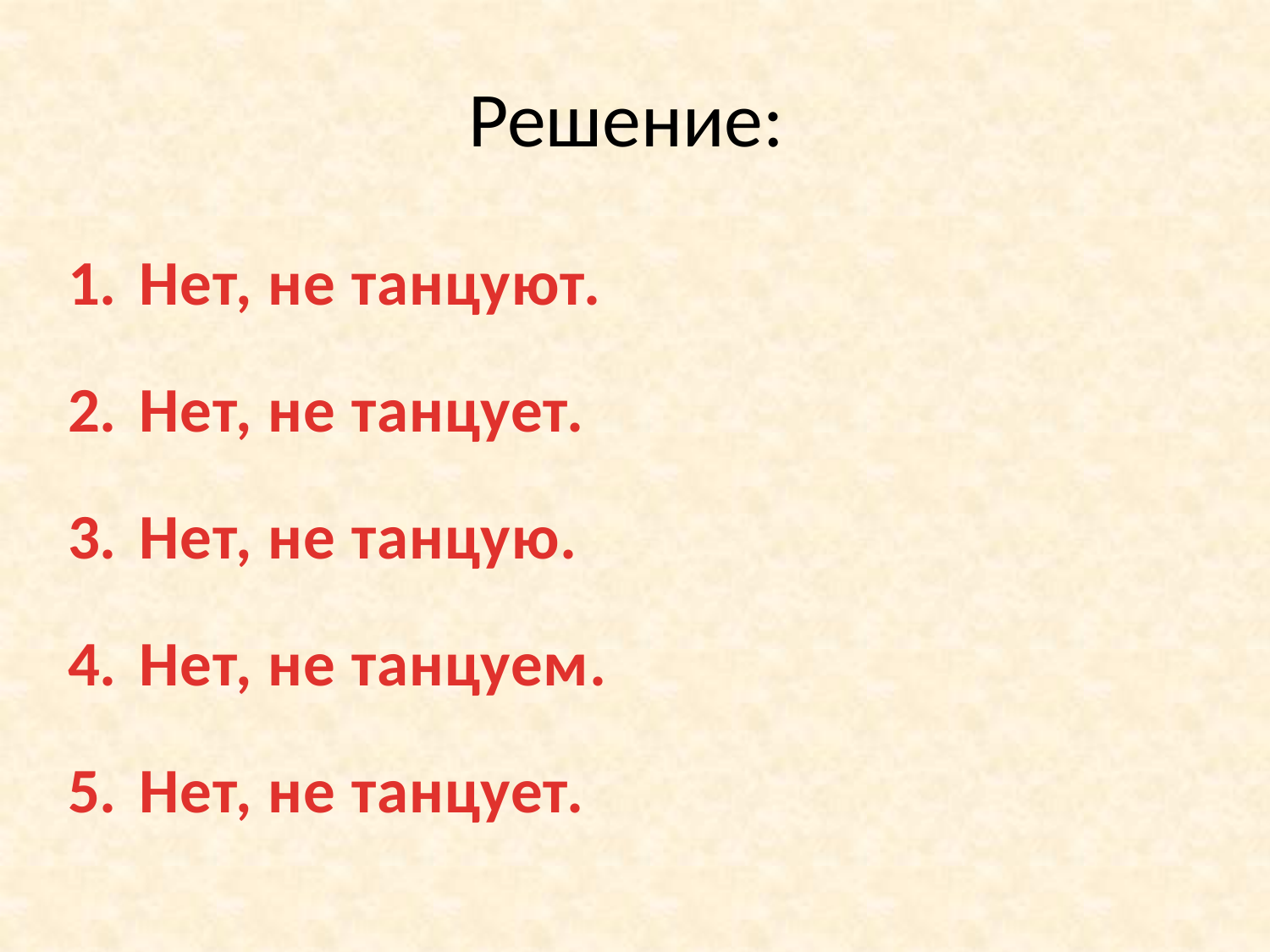

Решение:
Нет, не танцуют.
Нет, не танцует.
Нет, не танцую.
Нет, не танцуем.
Нет, не танцует.